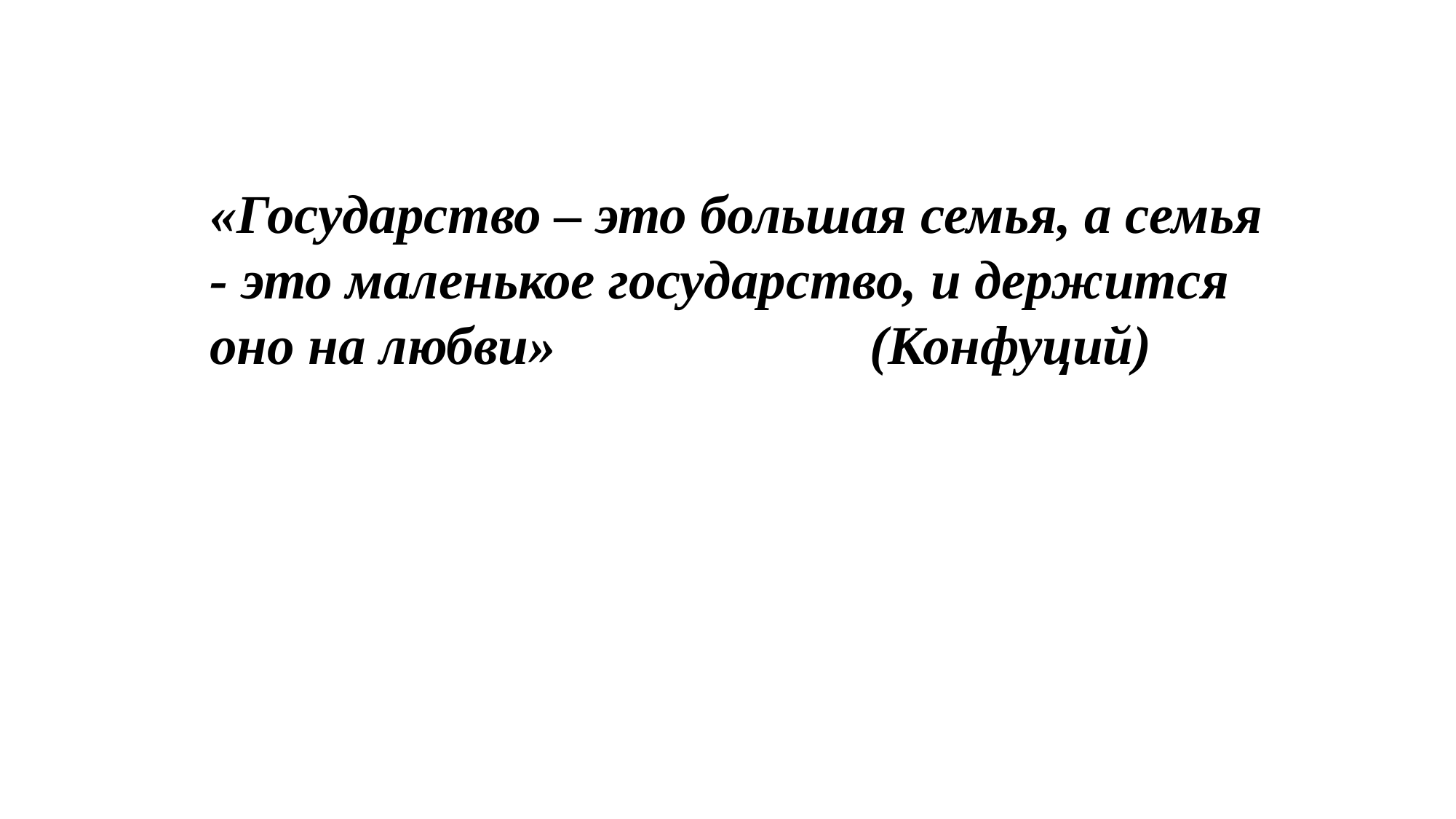

«Государство – это большая семья, а семья - это маленькое государство, и держится оно на любви»                       (Конфуций)